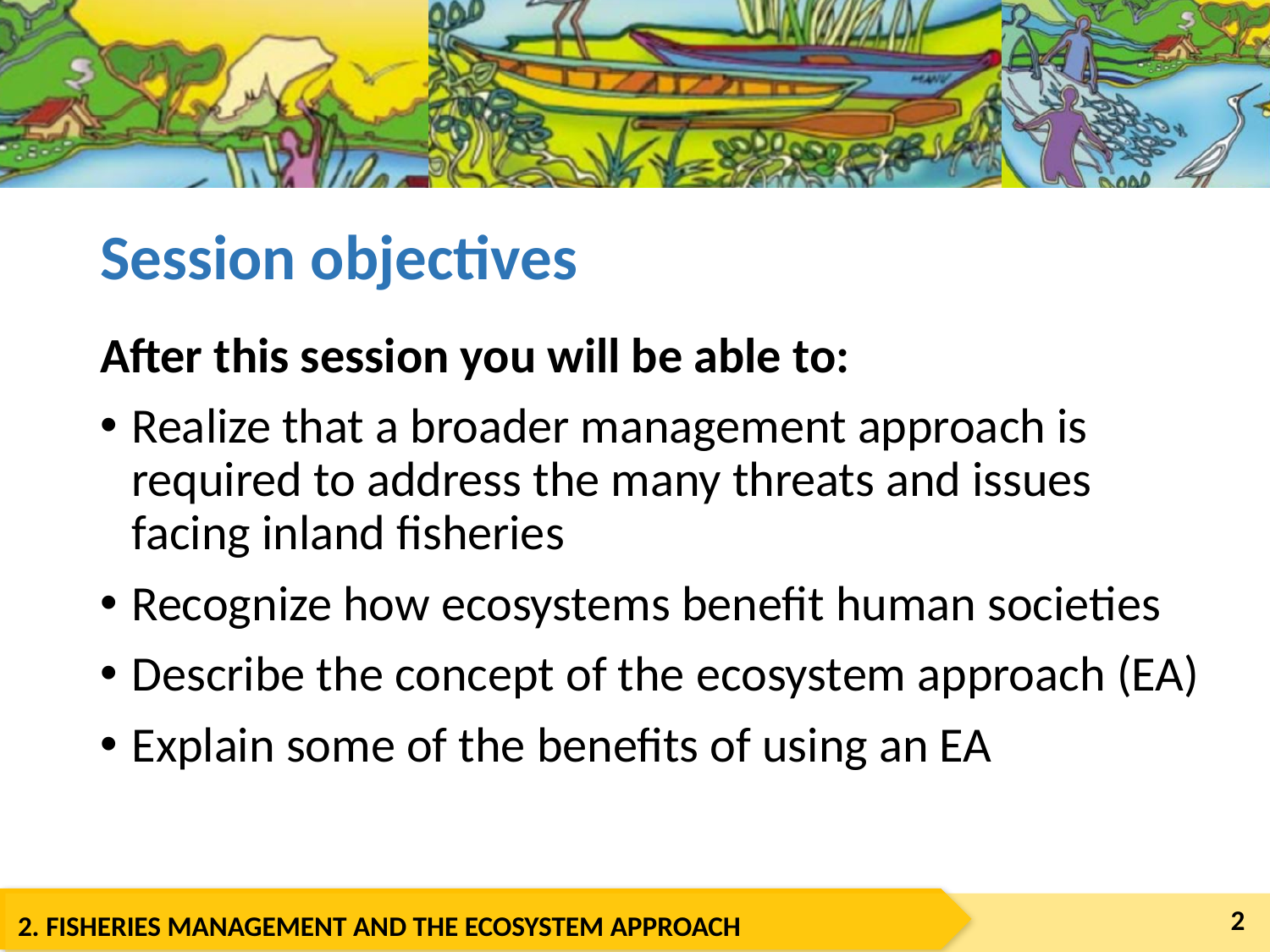

# Session objectives

After this session you will be able to:
Realize that a broader management approach is required to address the many threats and issues facing inland fisheries
Recognize how ecosystems benefit human societies
Describe the concept of the ecosystem approach (EA)
Explain some of the benefits of using an EA
2